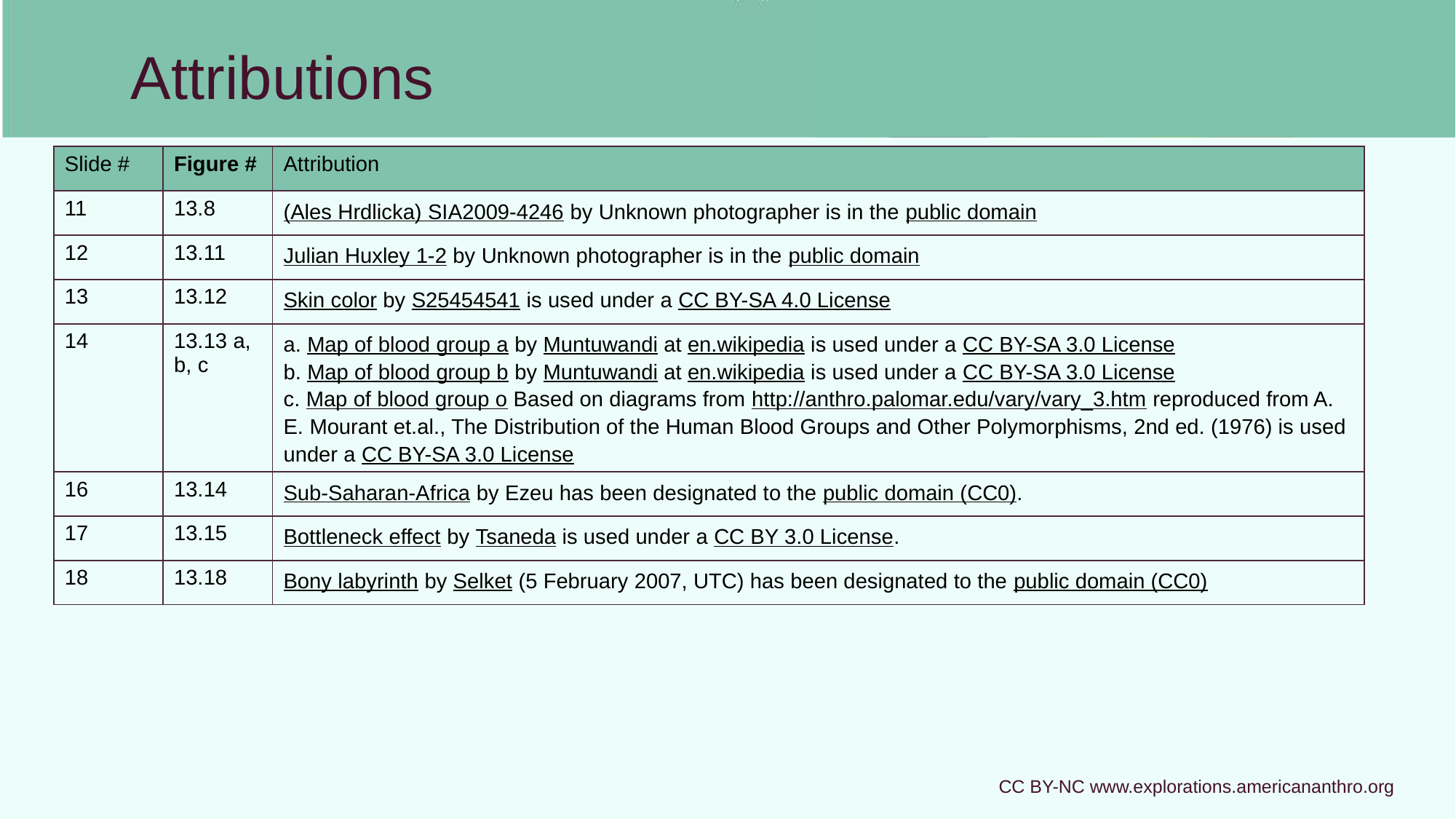

Attributions
| Slide # | Figure # | Attribution |
| --- | --- | --- |
| 11 | 13.8 | (Ales Hrdlicka) SIA2009-4246 by Unknown photographer is in the public domain |
| 12 | 13.11 | Julian Huxley 1-2 by Unknown photographer is in the public domain |
| 13 | 13.12 | Skin color by S25454541 is used under a CC BY-SA 4.0 License |
| 14 | 13.13 a, b, c | a. Map of blood group a by Muntuwandi at en.wikipedia is used under a CC BY-SA 3.0 License b. Map of blood group b by Muntuwandi at en.wikipedia is used under a CC BY-SA 3.0 License c. Map of blood group o Based on diagrams from http://anthro.palomar.edu/vary/vary\_3.htm reproduced from A. E. Mourant et.al., The Distribution of the Human Blood Groups and Other Polymorphisms, 2nd ed. (1976) is used under a CC BY-SA 3.0 License |
| 16 | 13.14 | Sub-Saharan-Africa by Ezeu has been designated to the public domain (CC0). |
| 17 | 13.15 | Bottleneck effect by Tsaneda is used under a CC BY 3.0 License. |
| 18 | 13.18 | Bony labyrinth by Selket (5 February 2007, UTC) has been designated to the public domain (CC0) |